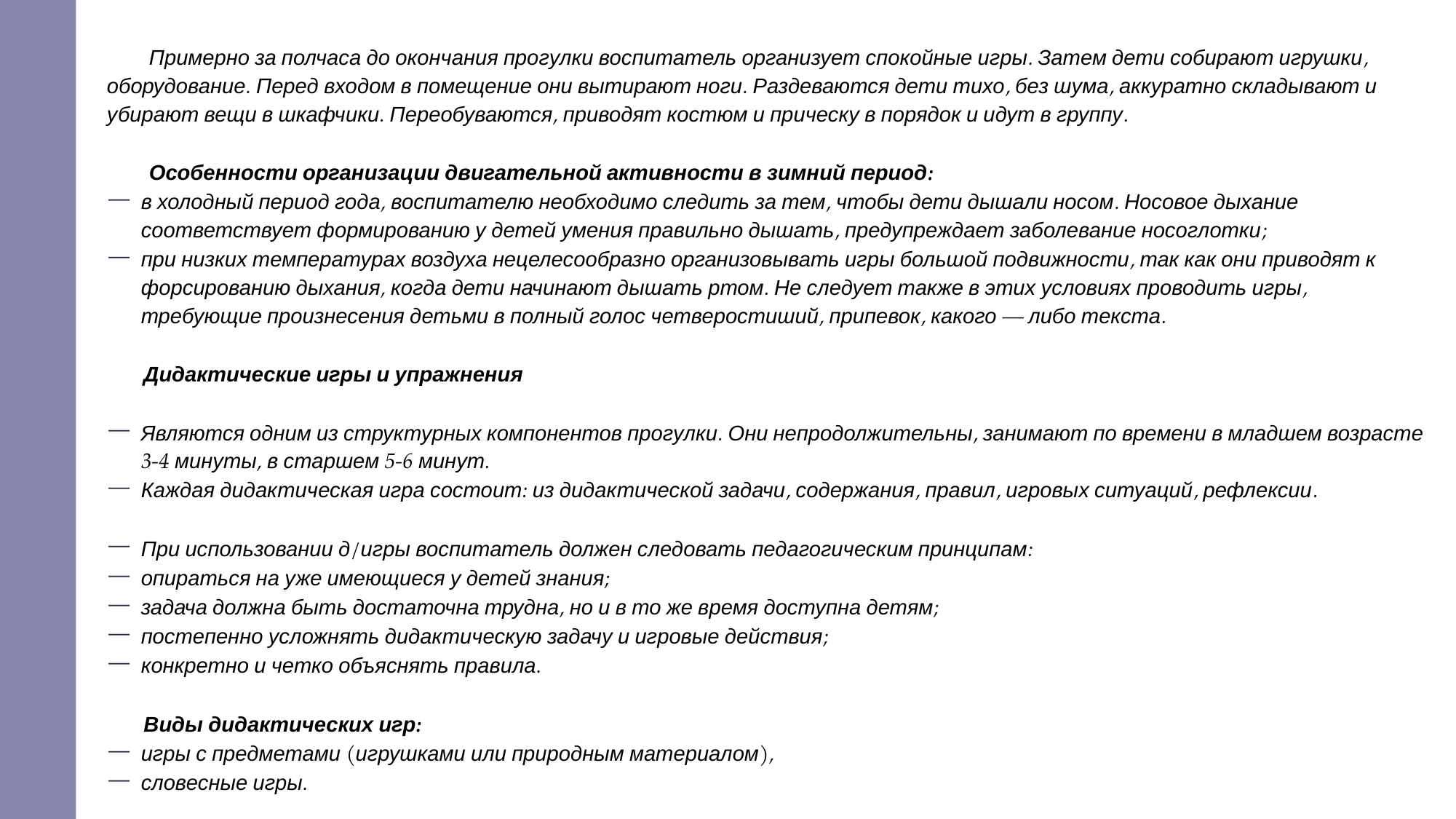

Примерно за полчаса до окончания прогулки воспитатель организует спокойные игры. Затем дети собирают игрушки, оборудование. Перед входом в помещение они вытирают ноги. Раздеваются дети тихо, без шума, аккуратно складывают и убирают вещи в шкафчики. Переобуваются, приводят костюм и прическу в порядок и идут в группу.

Особенности организации двигательной активности в зимний период:
в холодный период года, воспитателю необходимо следить за тем, чтобы дети дышали носом. Носовое дыхание соответствует формированию у детей умения правильно дышать, предупреждает заболевание носоглотки;
при низких температурах воздуха нецелесообразно организовывать игры большой подвижности, так как они приводят к форсированию дыхания, когда дети начинают дышать ртом. Не следует также в этих условиях проводить игры, требующие произнесения детьми в полный голос четверостиший, припевок, какого — либо текста.

       Дидактические игры и упражнения

Являются одним из структурных компонентов прогулки. Они непродолжительны, занимают по времени в младшем возрасте 3-4 минуты, в старшем 5-6 минут.
Каждая дидактическая игра состоит: из дидактической задачи, содержания, правил, игровых ситуаций, рефлексии.

При использовании д/игры воспитатель должен следовать педагогическим принципам:
опираться на уже имеющиеся у детей знания;
задача должна быть достаточна трудна, но и в то же время доступна детям;
постепенно усложнять дидактическую задачу и игровые действия;
конкретно и четко объяснять правила.

       Виды дидактических игр:
игры с предметами (игрушками или природным материалом),
словесные игры.